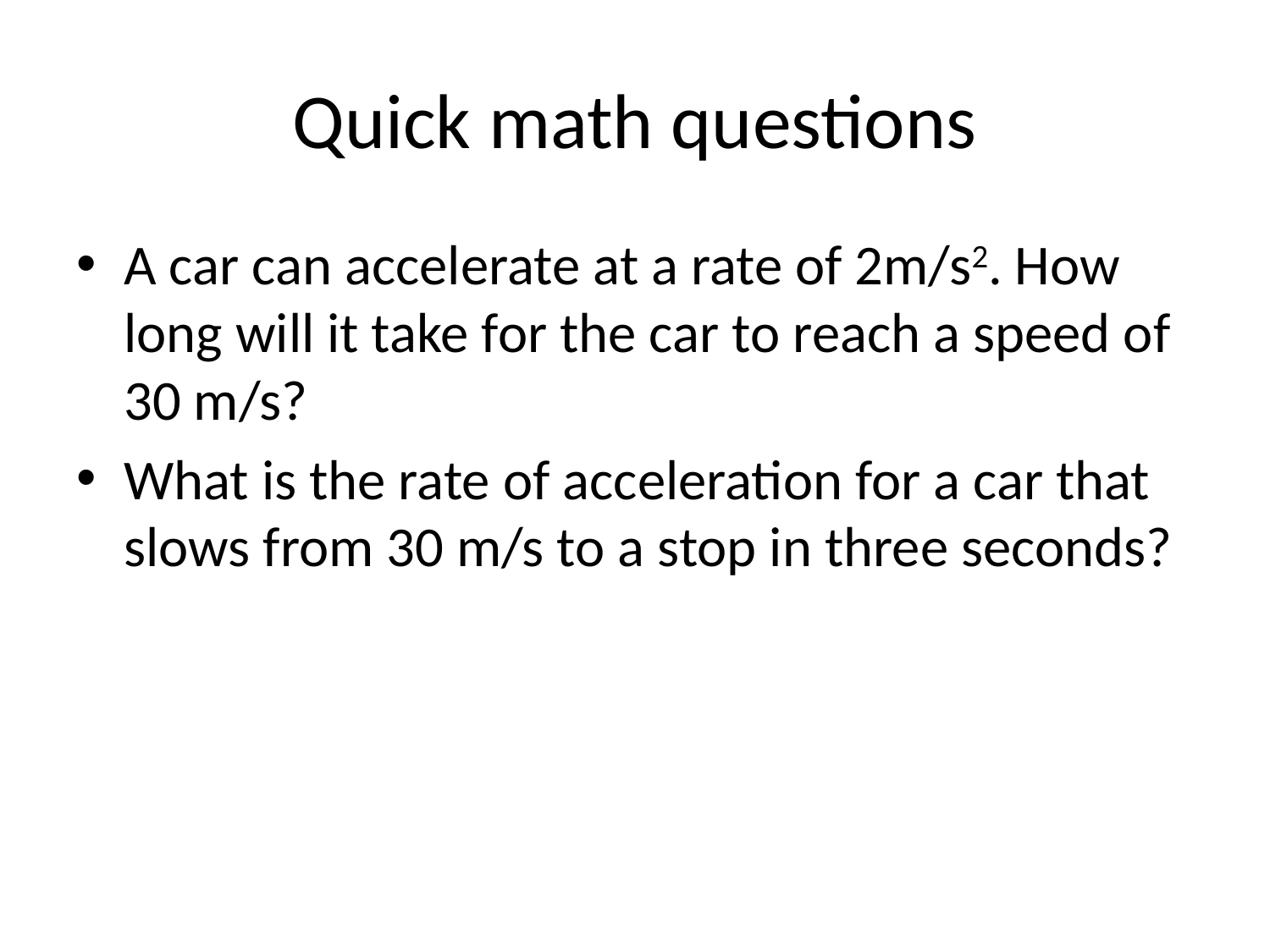

# Quick math questions
A car can accelerate at a rate of 2m/s2. How long will it take for the car to reach a speed of 30 m/s?
What is the rate of acceleration for a car that slows from 30 m/s to a stop in three seconds?